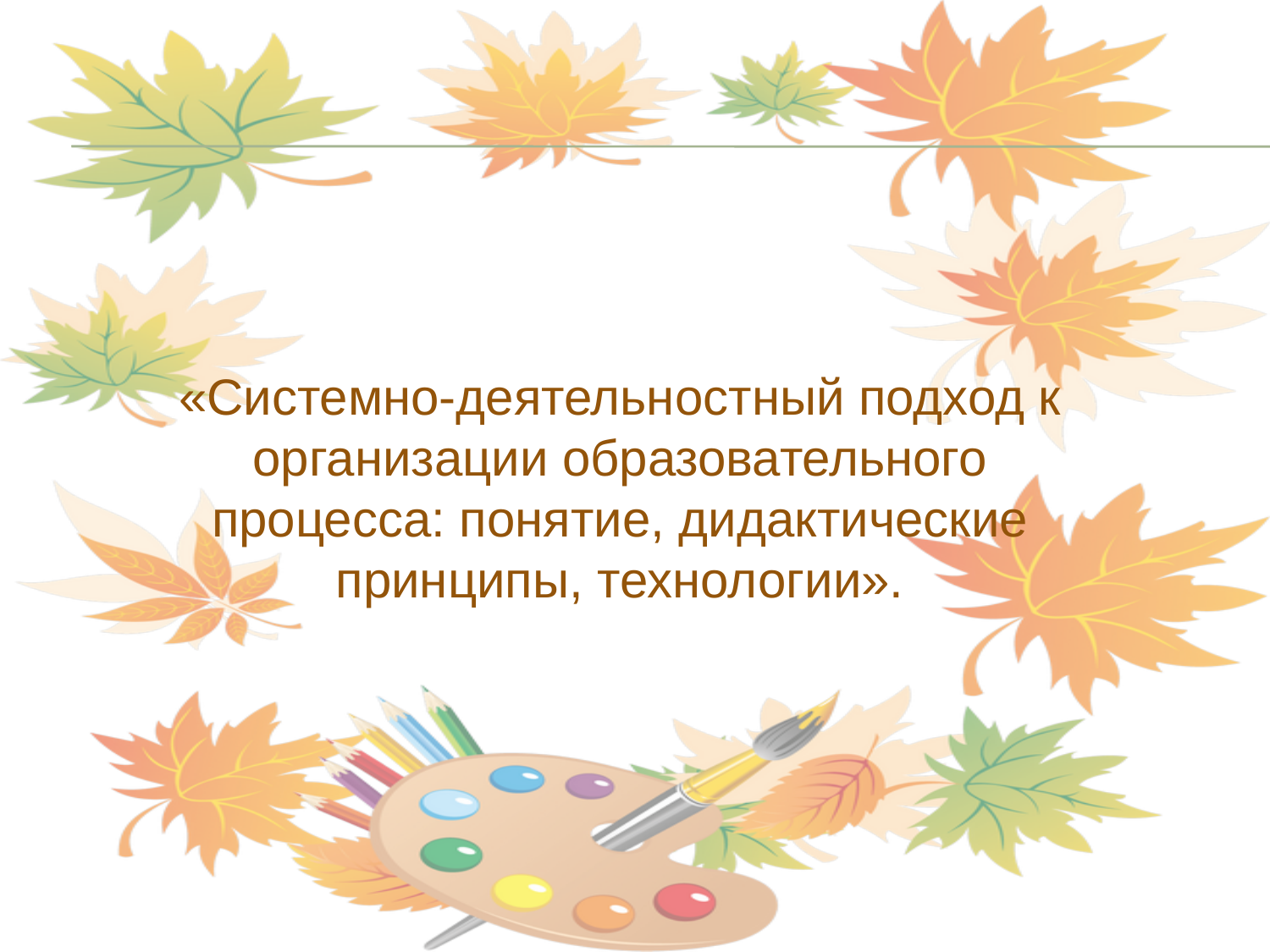

«Системно-деятельностный подход к организации образовательного процесса: понятие, дидактические принципы, технологии».